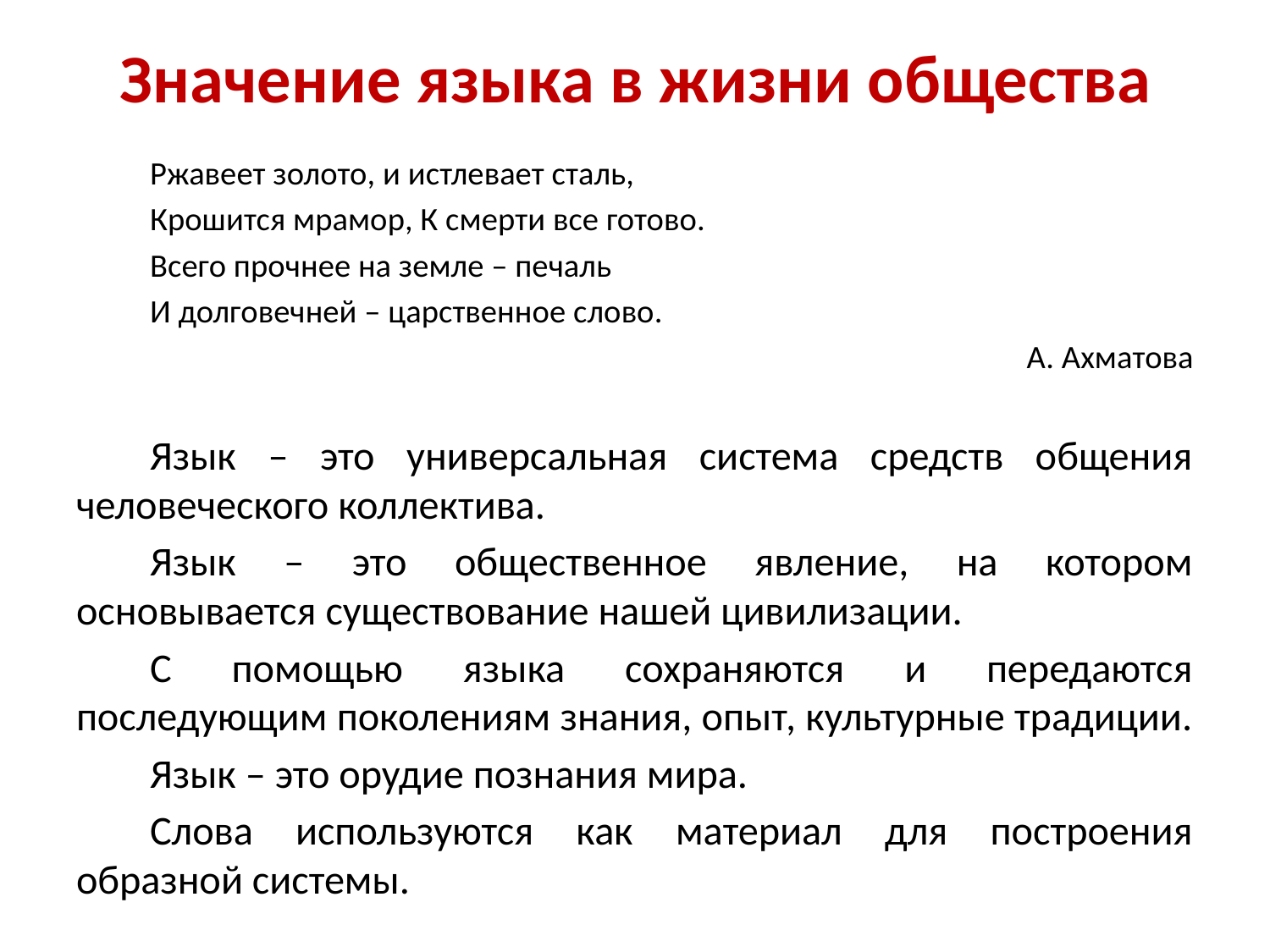

# Значение языка в жизни общества
			Ржавеет золото, и истлевает сталь,
			Крошится мрамор, К смерти все готово.
			Всего прочнее на земле – печаль
			И долговечней – царственное слово.
А. Ахматова

	Язык – это универсальная система средств общения человеческого коллектива.
	Язык – это общественное явление, на котором основывается существование нашей цивилизации.
	С помощью языка сохраняются и передаются последующим поколениям знания, опыт, культурные традиции.
	Язык – это орудие познания мира.
	Слова используются как материал для построения образной системы.